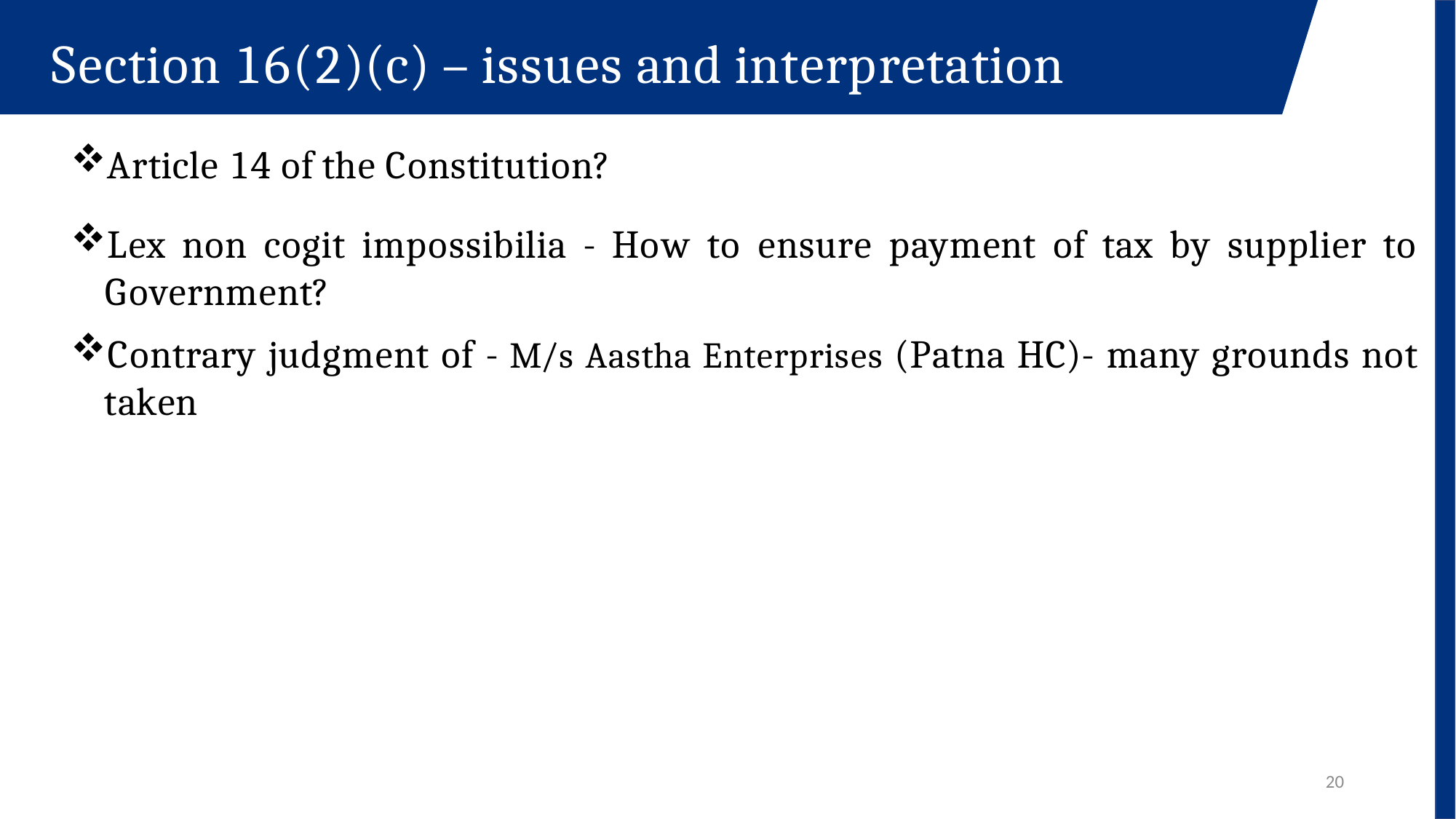

Section 16(2)(c) – issues and interpretation
Article 14 of the Constitution?

Lex non cogit impossibilia - How to ensure payment of tax by supplier to Government?
Contrary judgment of - M/s Aastha Enterprises (Patna HC)- many grounds not taken

20